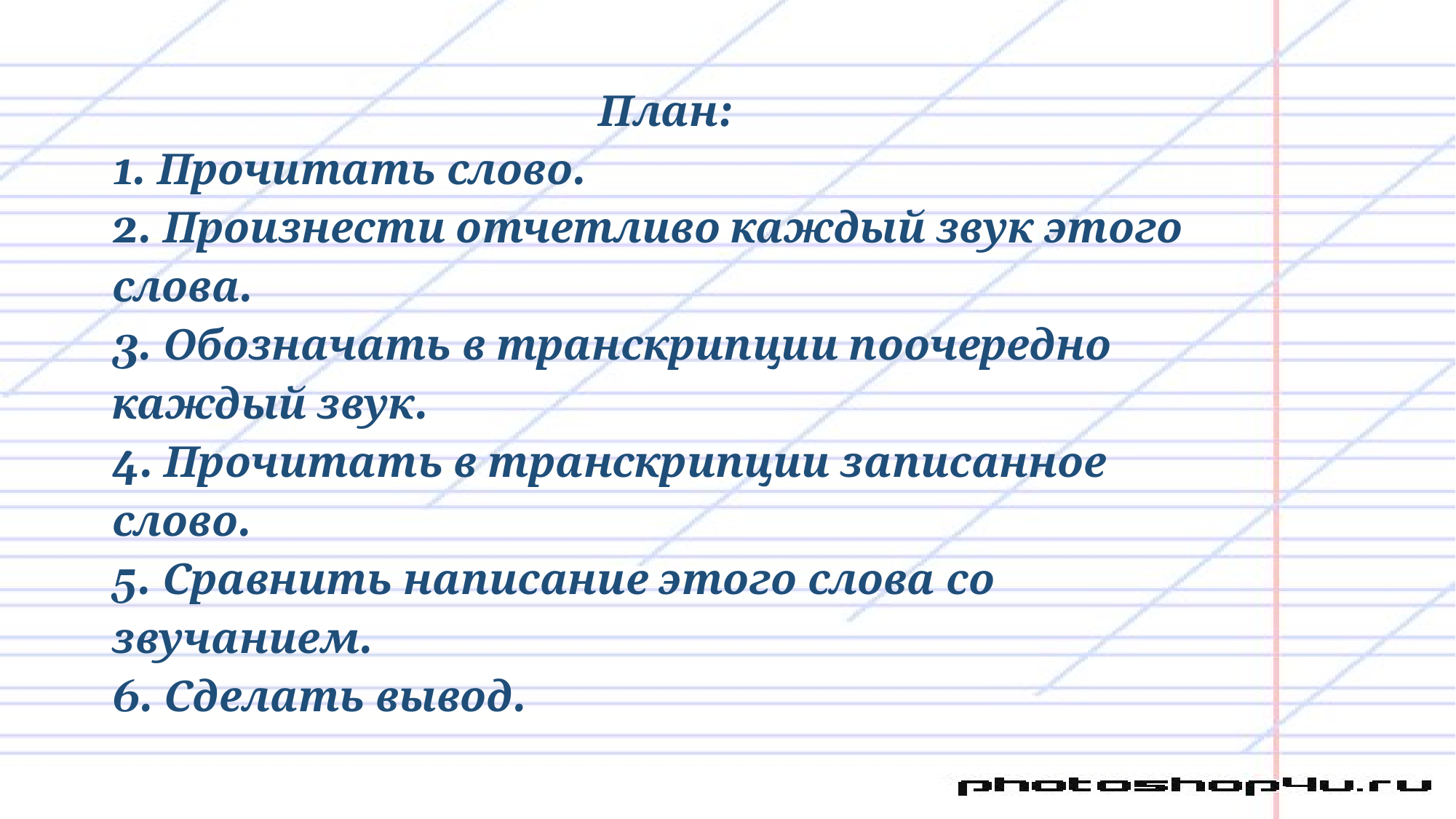

План:
1. Прочитать слово.
2. Произнести отчетливо каждый звук этого слова.
3. Обозначать в транскрипции поочередно каждый звук.
4. Прочитать в транскрипции записанное слово.
5. Сравнить написание этого слова со звучанием.
6. Сделать вывод.